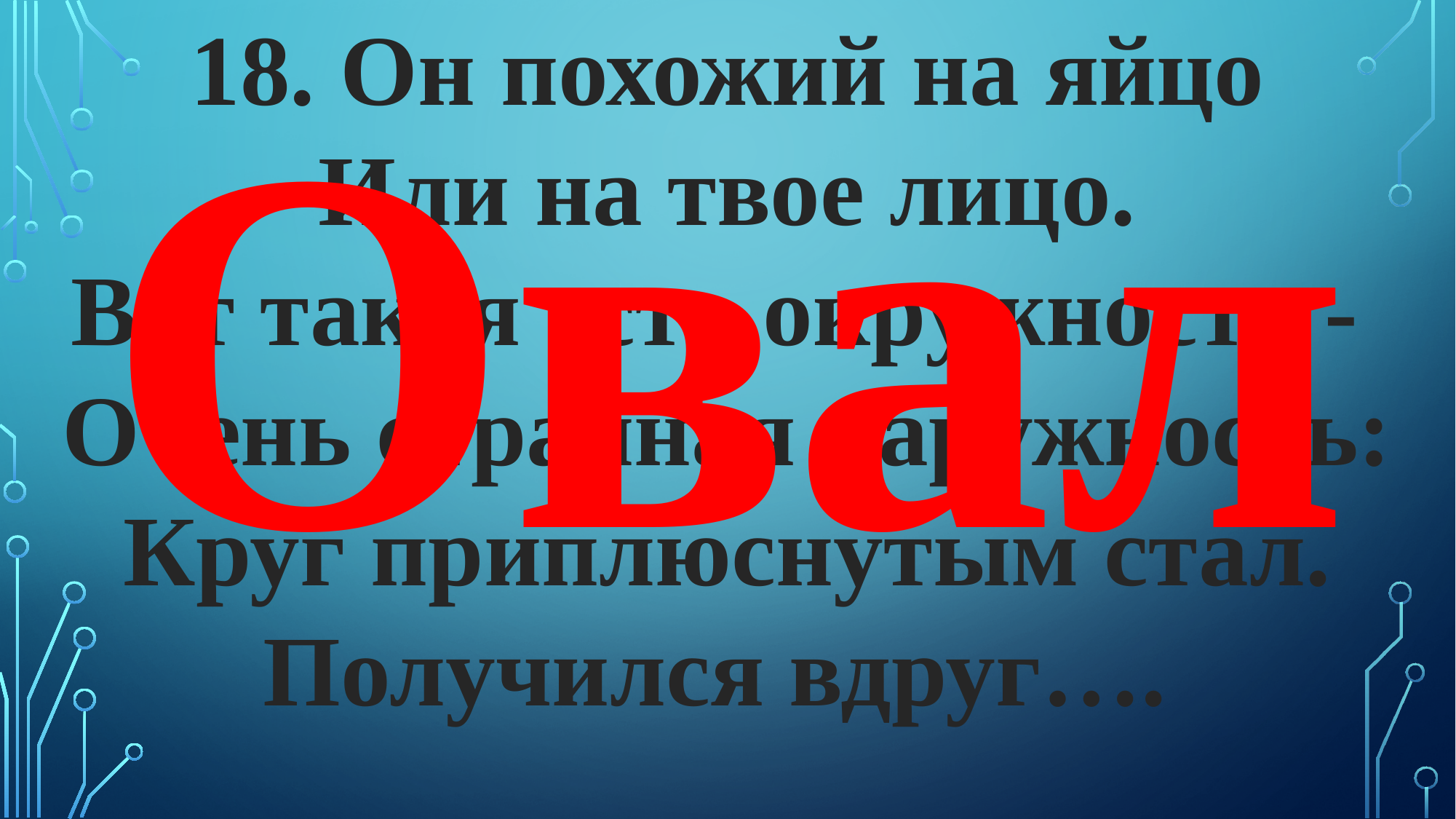

Овал
18. Он похожий на яйцо
Или на твое лицо.
Вот такая есть окружность -
Очень странная наружность:
Круг приплюснутым стал.
Получился вдруг….